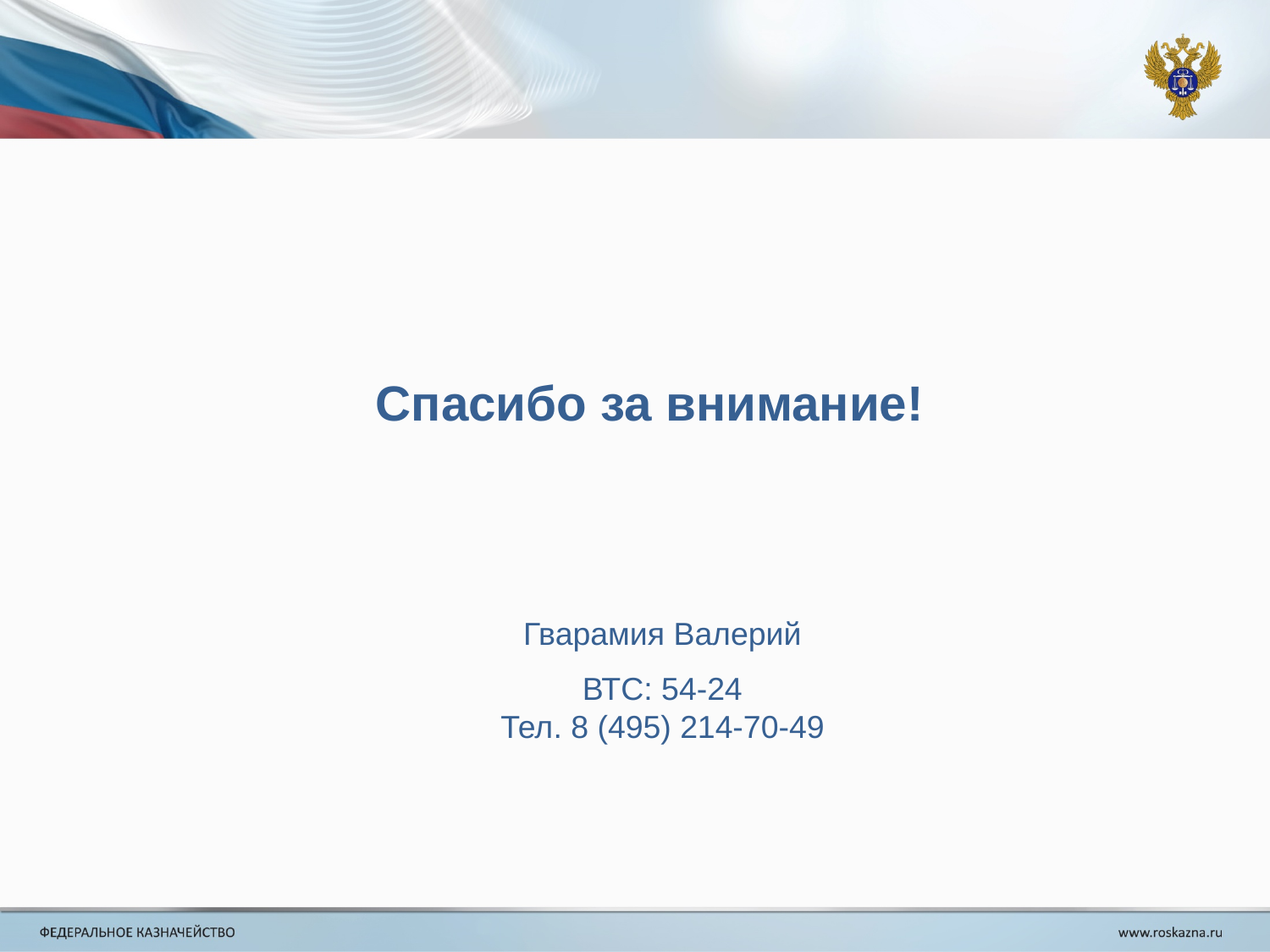

Спасибо за внимание!
Гварамия Валерий
ВТС: 54-24
Тел. 8 (495) 214-70-49